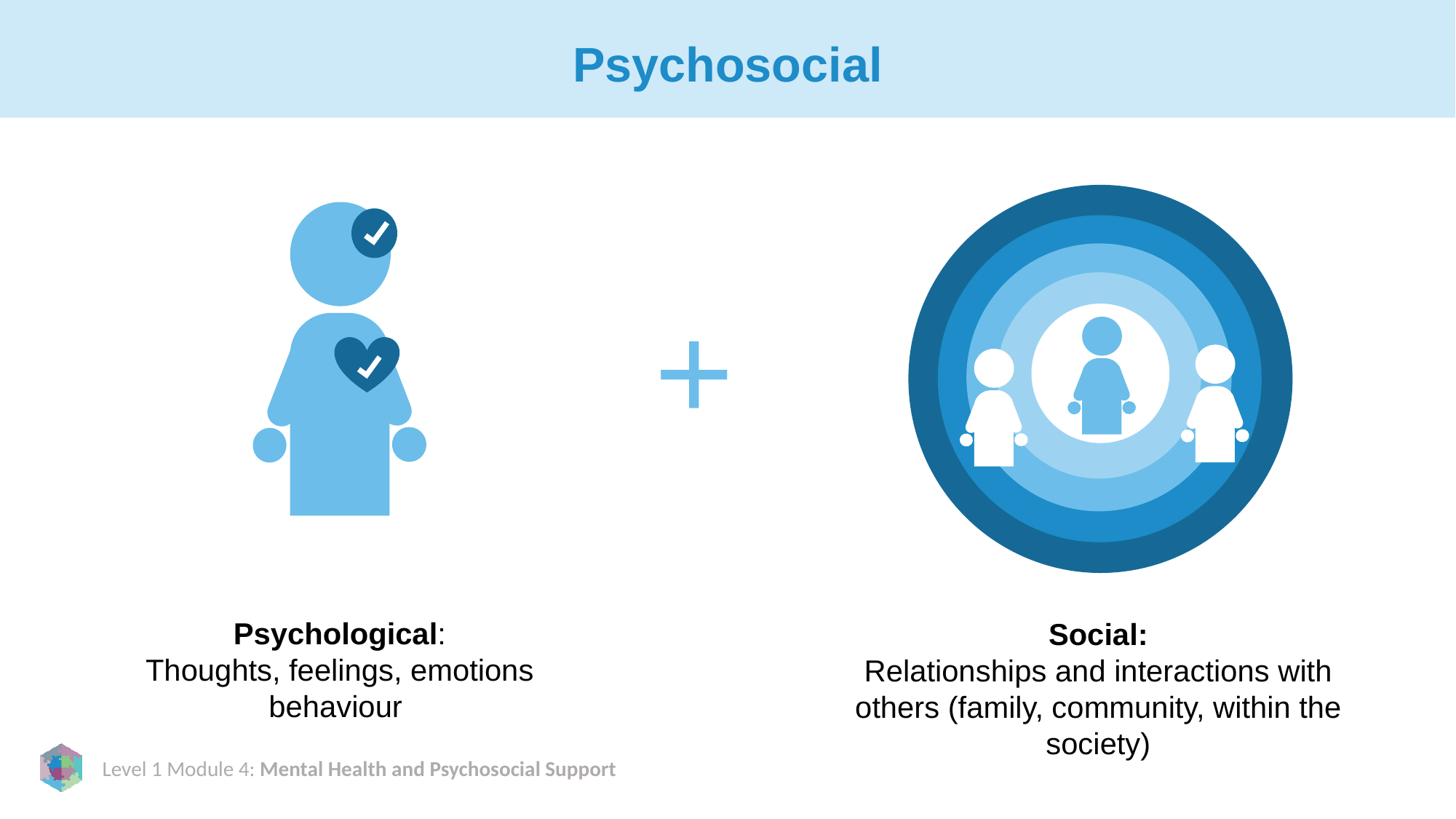

# Psychosocial

+

Psychological:
Thoughts, feelings, emotions
behaviour
Social:
Relationships and interactions with others (family, community, within the society)